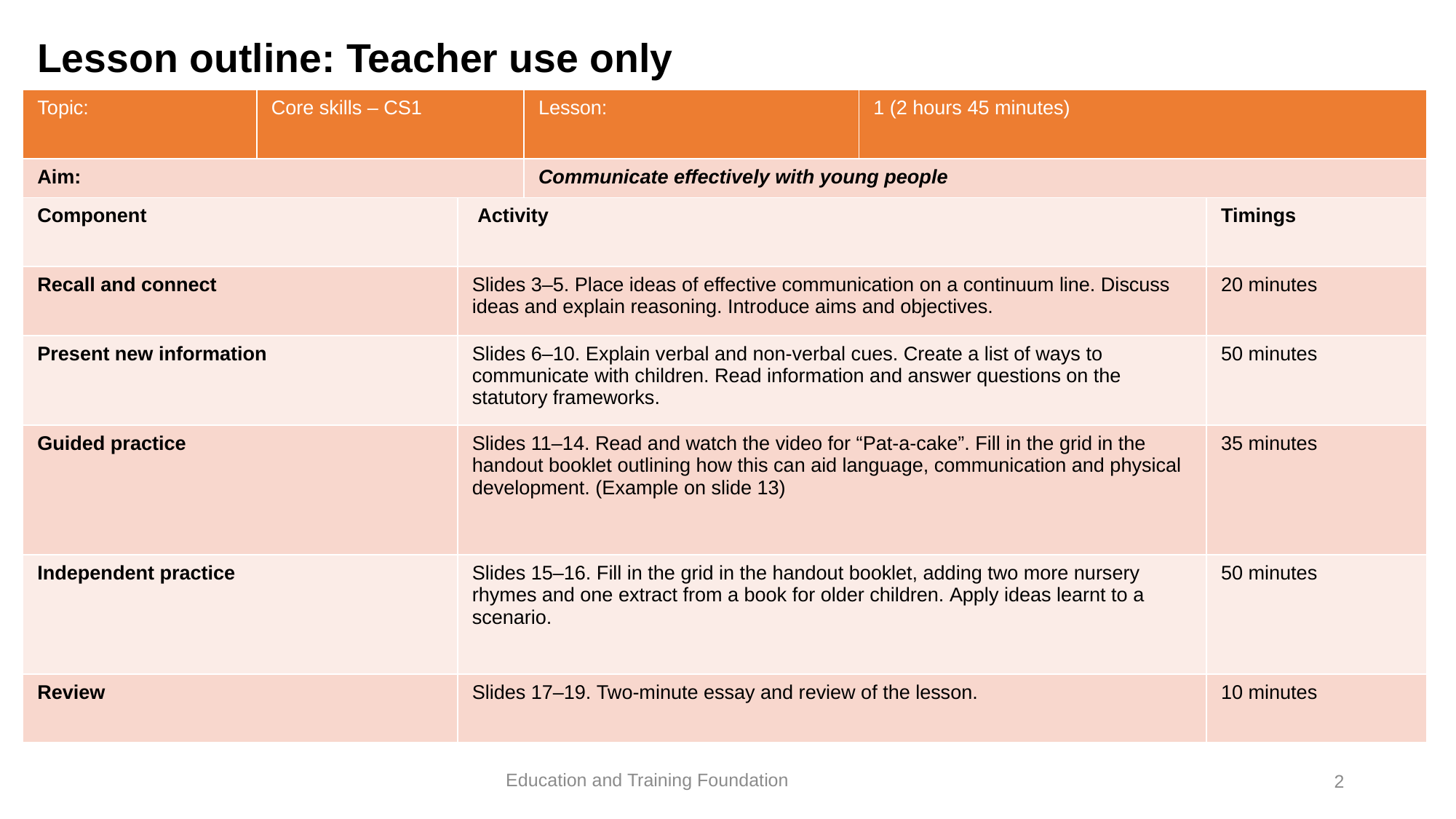

# Lesson outline: Teacher use only

| Topic: | Core skills – CS1 |  | Lesson: | 1 (2 hours 45 minutes) |  |
| --- | --- | --- | --- | --- | --- |
| Aim: |  |  | Communicate effectively with young people |  |  |
| Component |  | Activity |  |  | Timings |
| Recall and connect |  | Slides 3–5. Place ideas of effective communication on a continuum line. Discuss ideas and explain reasoning. Introduce aims and objectives. |  |  | 20 minutes |
| Present new information |  | Slides 6–10. Explain verbal and non-verbal cues. Create a list of ways to communicate with children. Read information and answer questions on the statutory frameworks. |  |  | 50 minutes |
| Guided practice |  | Slides 11–14. Read and watch the video for “Pat-a-cake”. Fill in the grid in the handout booklet outlining how this can aid language, communication and physical development. (Example on slide 13) |  |  | 35 minutes |
| Independent practice |  | Slides 15–16. Fill in the grid in the handout booklet, adding two more nursery rhymes and one extract from a book for older children. Apply ideas learnt to a scenario. |  |  | 50 minutes |
| Review |  | Slides 17–19. Two-minute essay and review of the lesson. |  |  | 10 minutes |
Education and Training Foundation
2